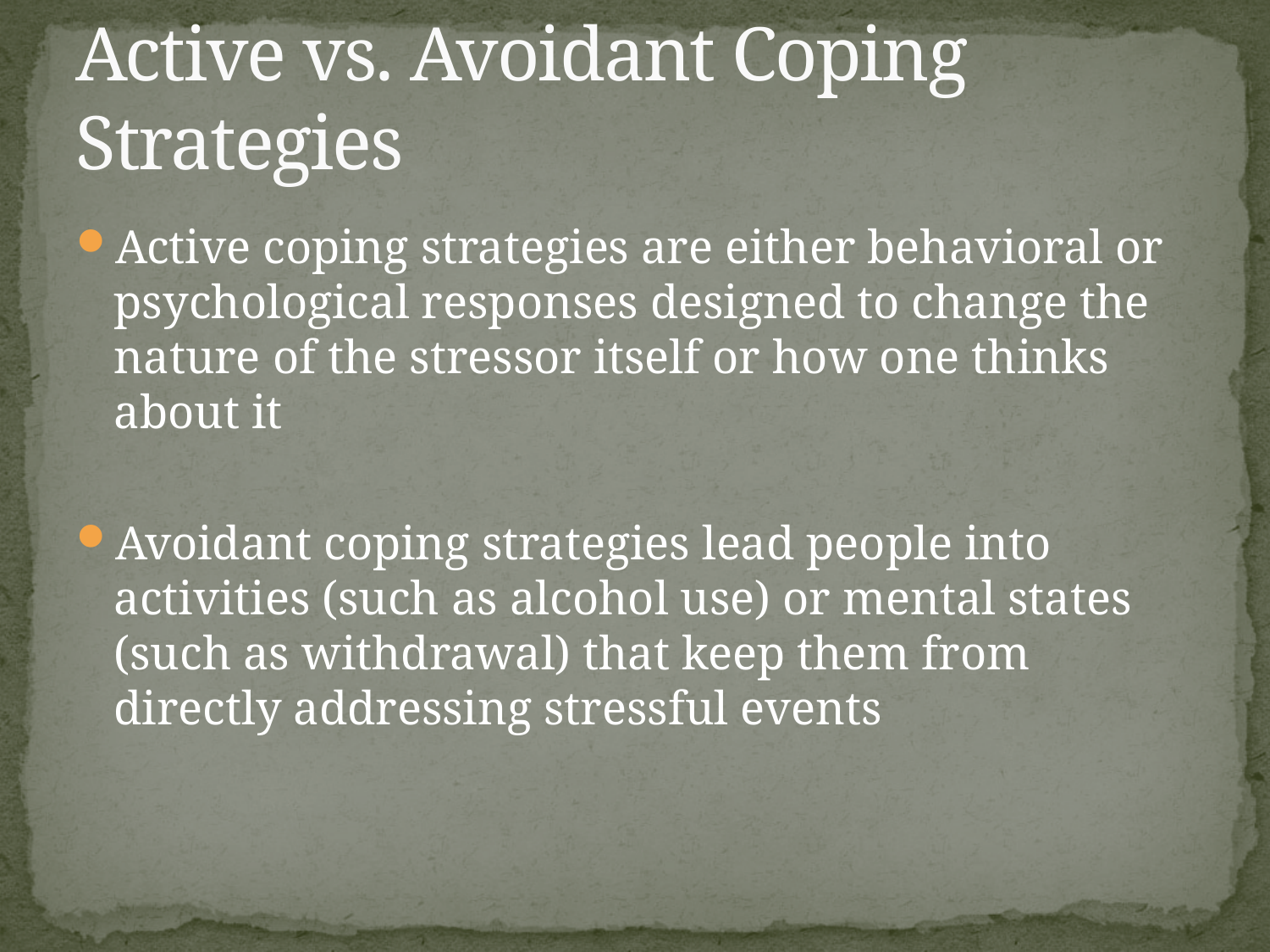

# Active vs. Avoidant Coping Strategies
Active coping strategies are either behavioral or psychological responses designed to change the nature of the stressor itself or how one thinks about it

Avoidant coping strategies lead people into activities (such as alcohol use) or mental states (such as withdrawal) that keep them from directly addressing stressful events